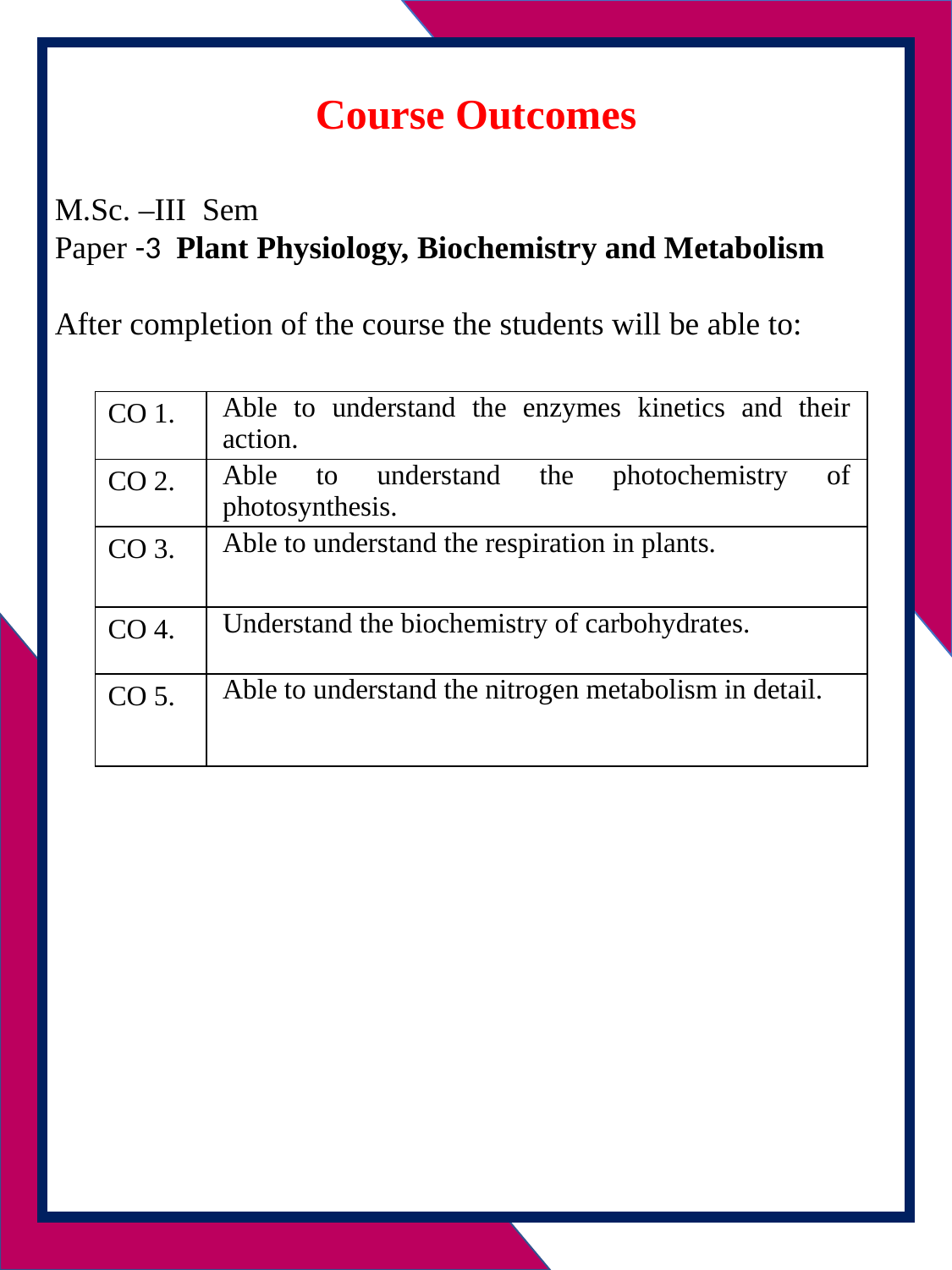

Course Outcomes

M.Sc. –III  Sem
Paper -3  Plant Physiology, Biochemistry and Metabolism

After completion of the course the students will be able to:

| CO 1. | Able to understand the enzymes kinetics and their action. |
| --- | --- |
| CO 2. | Able to understand the photochemistry of photosynthesis. |
| CO 3. | Able to understand the respiration in plants. |
| CO 4. | Understand the biochemistry of carbohydrates. |
| CO 5. | Able to understand the nitrogen metabolism in detail. |